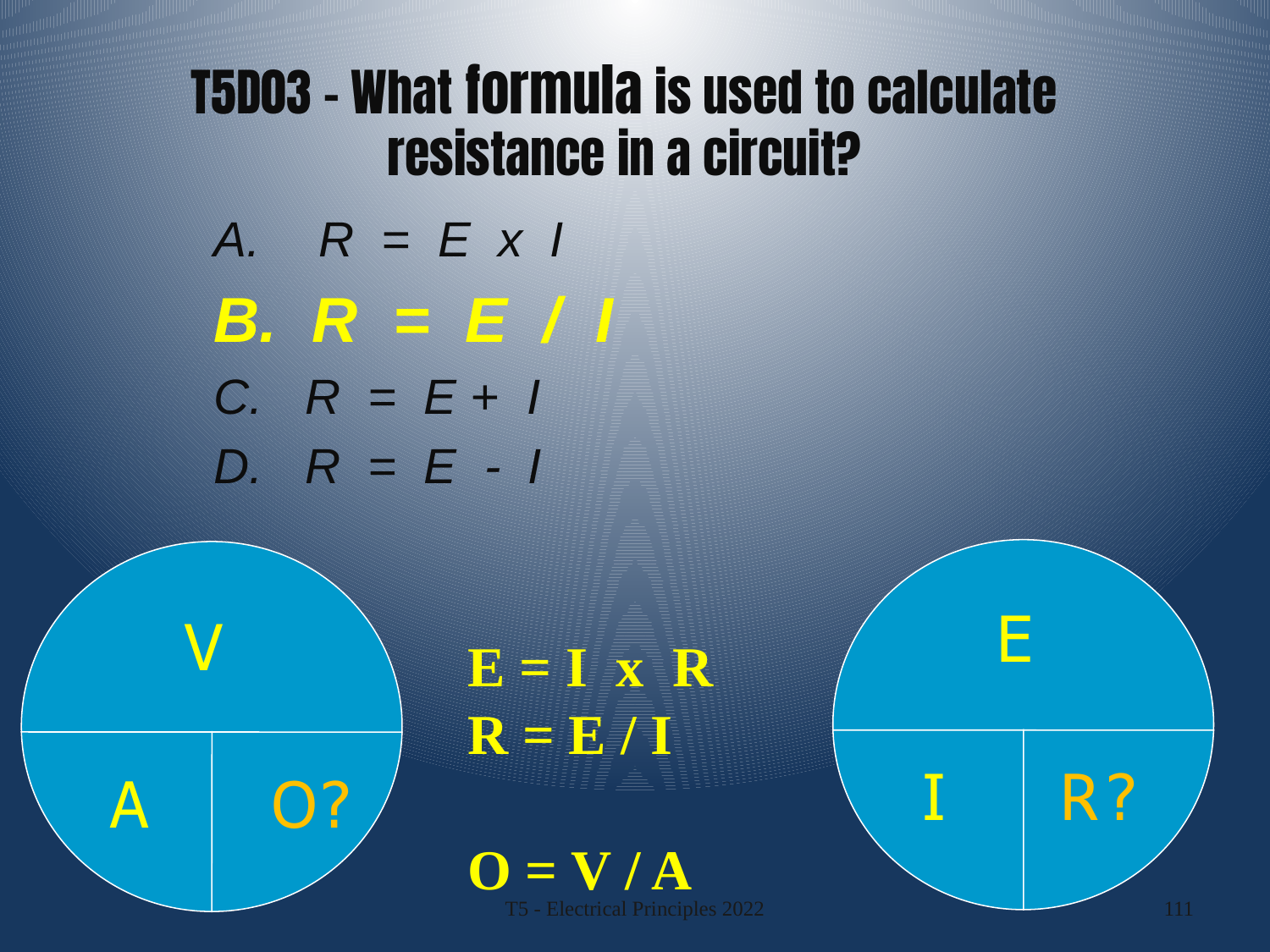

# T5D03 – What formula is used to calculate resistance in a circuit?
   R  =  E  x  I
  R  =  E  /  I
  R  =  E +  I
  R  =  E  -  I

E
V
E = I  x  R
R = E / I

O = V / A
I
R?
A
O?
T5 - Electrical Principles 2022
111